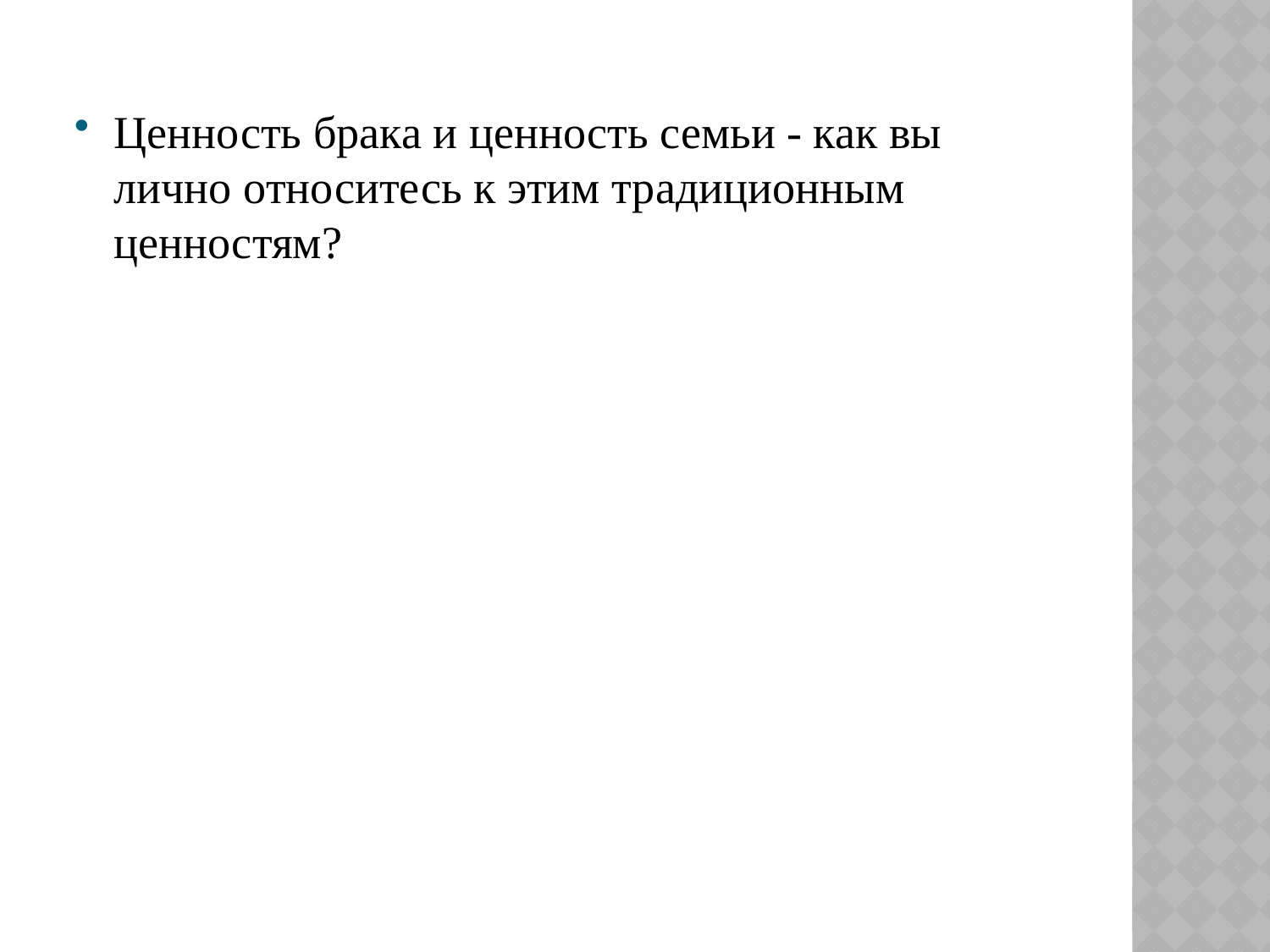

Ценность брака и ценность семьи - как вы лично относитесь к этим традиционным ценностям?